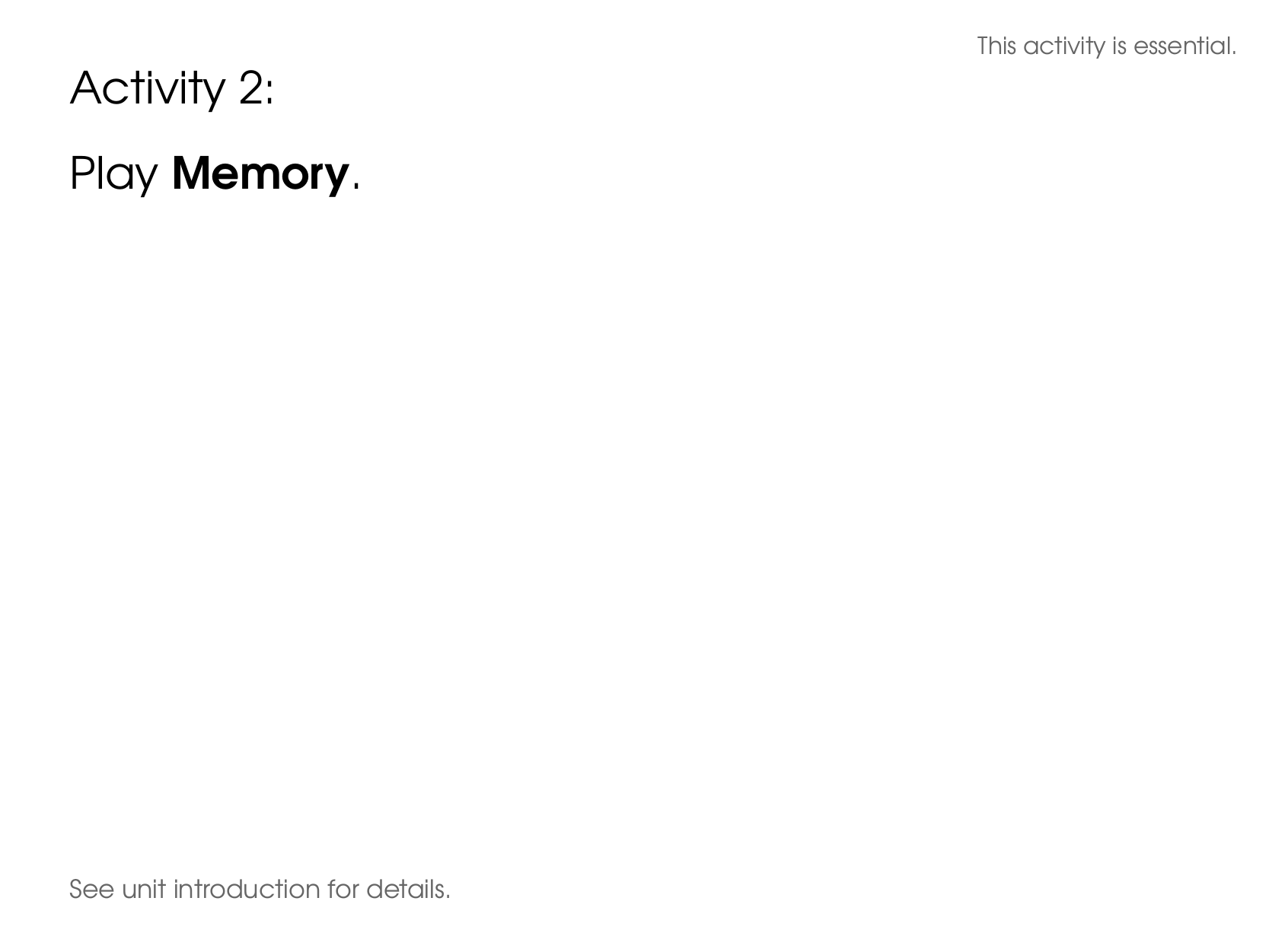

This activity is essential.
Activity 2:
Play Memory.
See unit introduction for details.